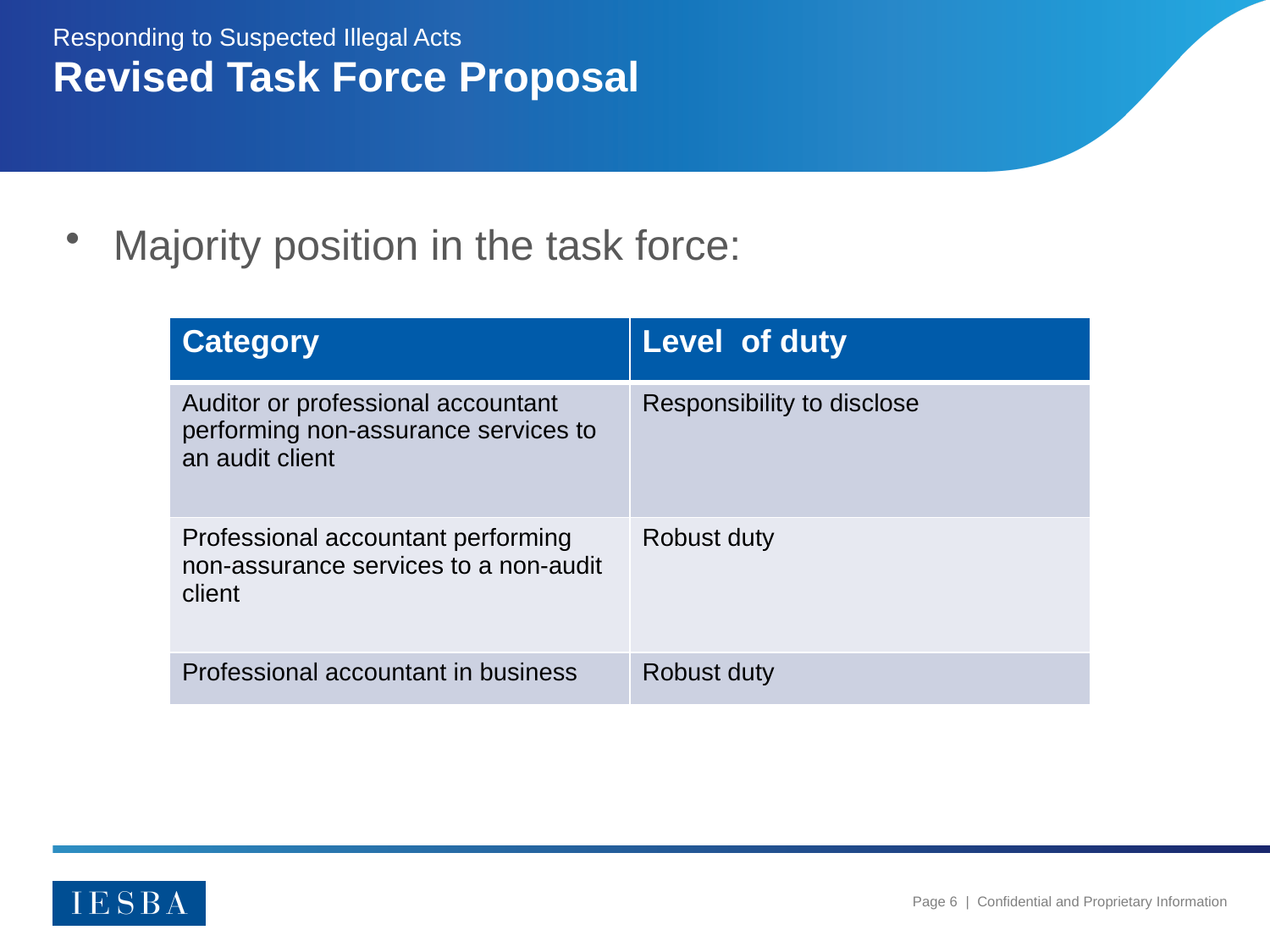

Responding to Suspected Illegal Acts

# Revised Task Force Proposal
Majority position in the task force:

| Category | Level of duty |
| --- | --- |
| Auditor or professional accountant performing non-assurance services to an audit client | Responsibility to disclose |
| Professional accountant performing non-assurance services to a non-audit client | Robust duty |
| Professional accountant in business | Robust duty |